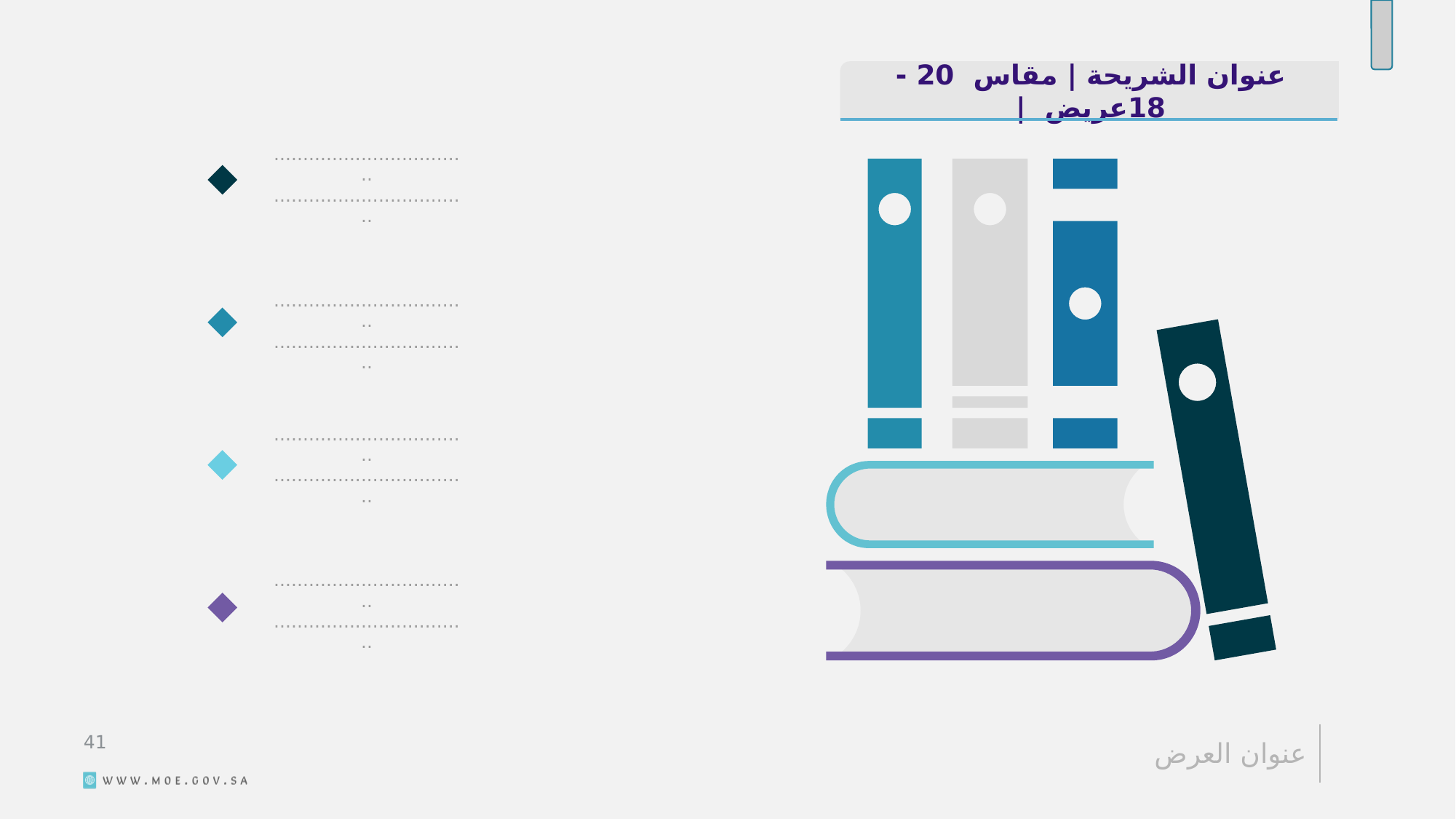

عنوان الشريحة | مقاس  20 - 18عريض  |
..................................
..................................

..................................
..................................

..................................
..................................

..................................
..................................

41
عنوان العرض